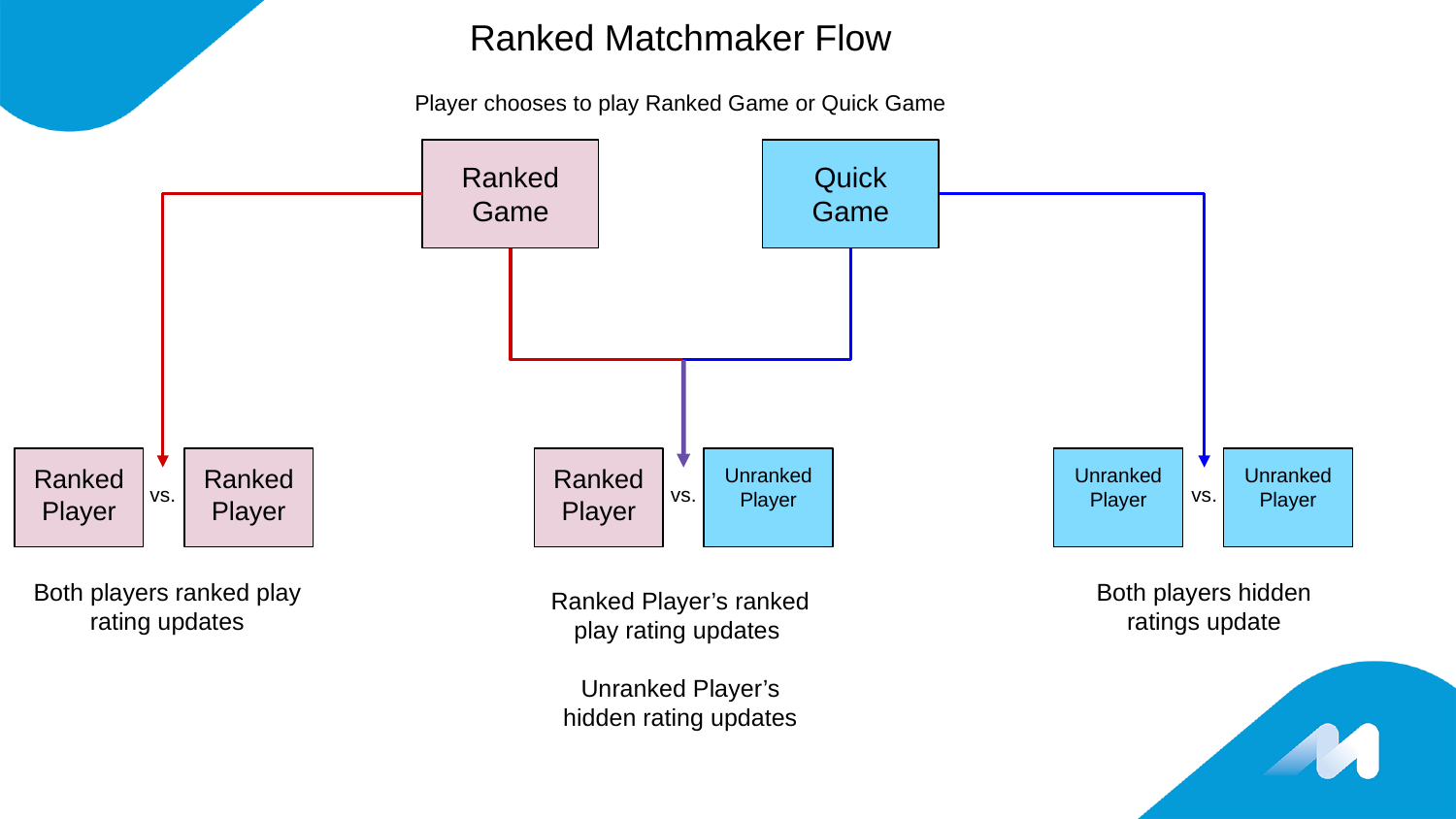

Ranked Matchmaker Flow
Player chooses to play Ranked Game or Quick Game
Ranked Game
Quick Game
Ranked Player
Ranked Player
Ranked Player
Unranked Player
Ranked Player
Unranked Player
Unranked Player
vs.
vs.
vs.
Both players ranked play rating updates
Both players hidden ratings update
Ranked Player’s ranked play rating updates
Unranked Player’s hidden rating updates